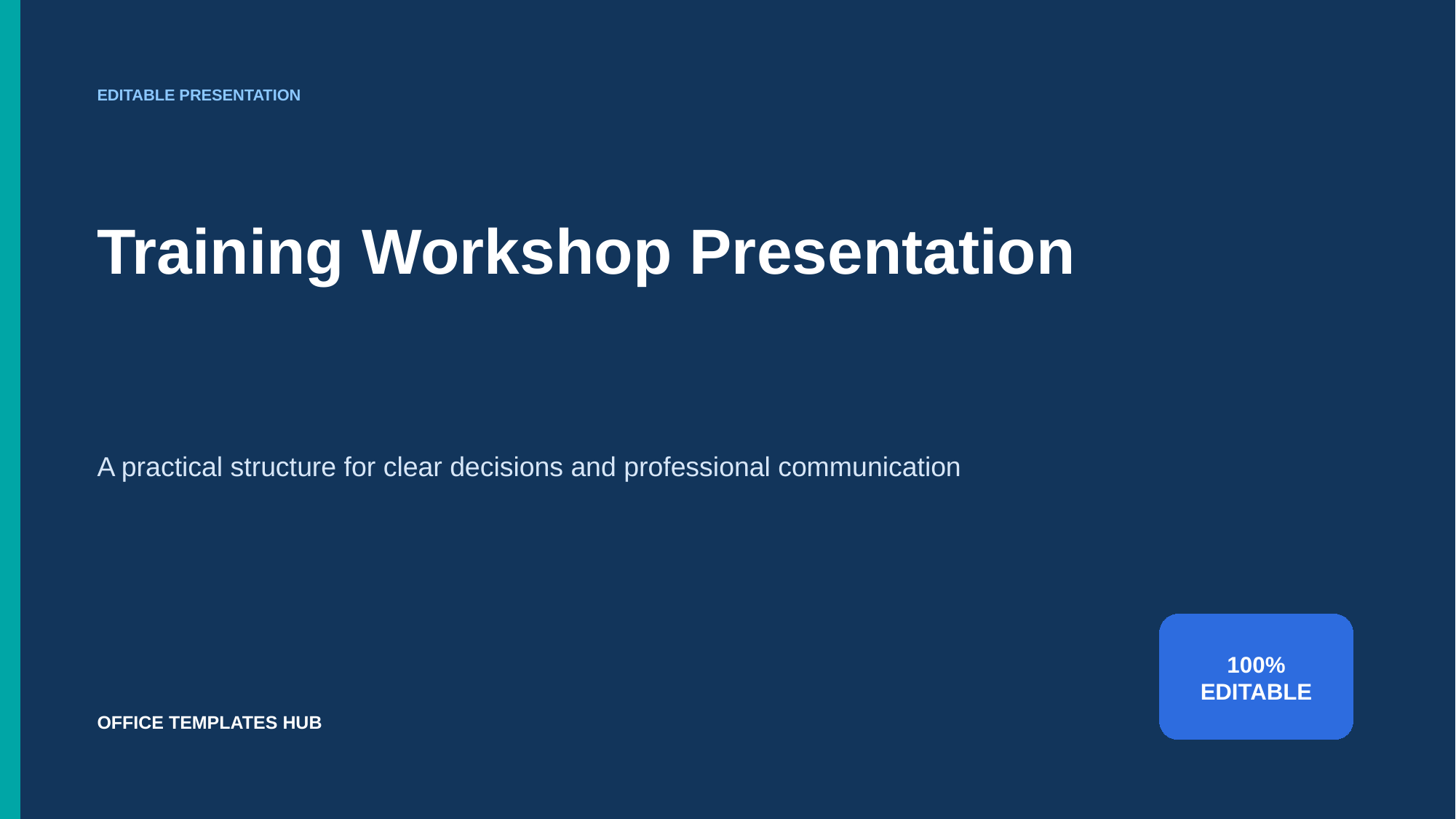

EDITABLE PRESENTATION
Training Workshop Presentation
A practical structure for clear decisions and professional communication

100%
EDITABLE
OFFICE TEMPLATES HUB